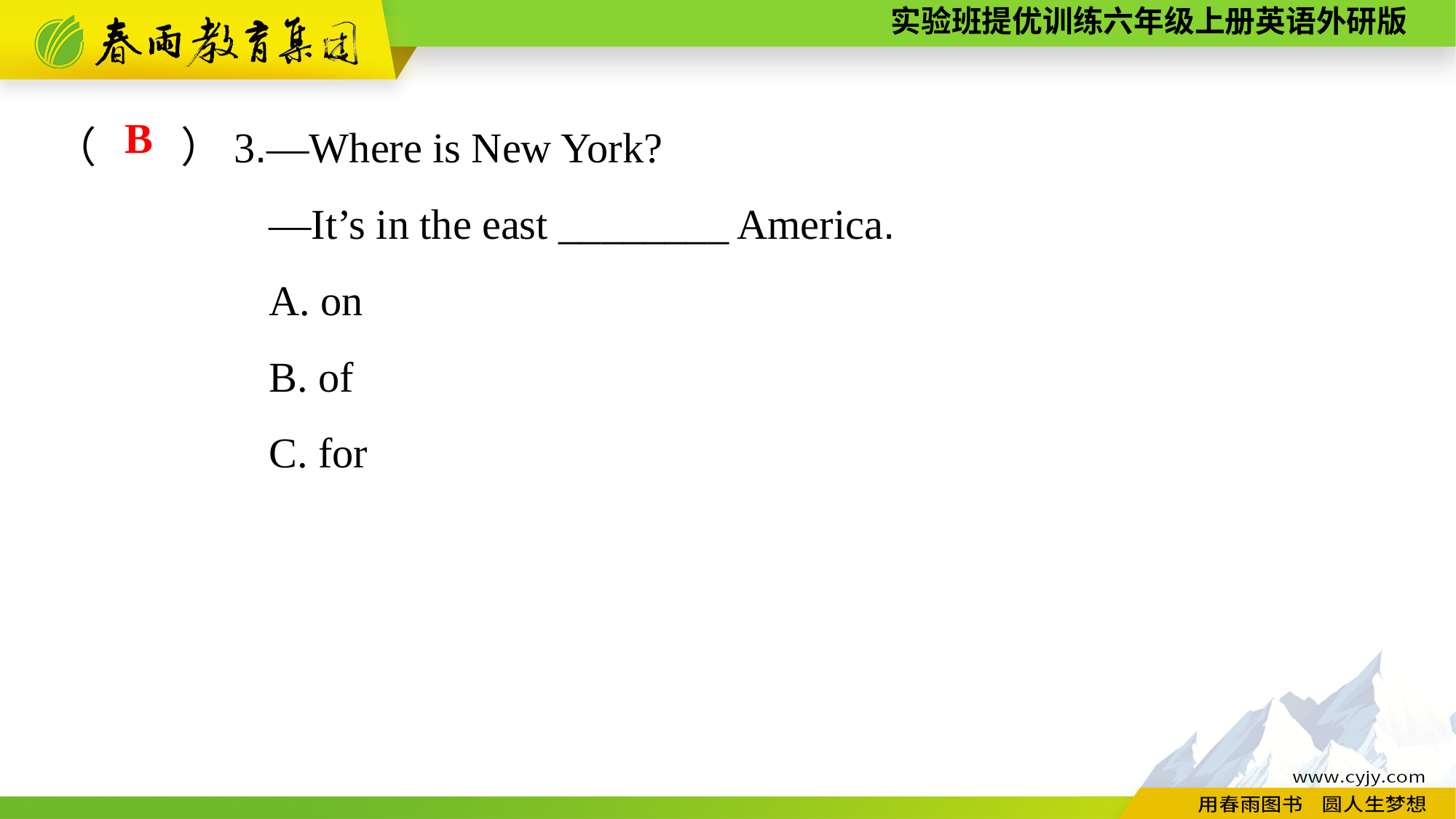

（　　）3.—Where is New York?
—It’s in the east ________ America.
A. on
B. of
C. for
B